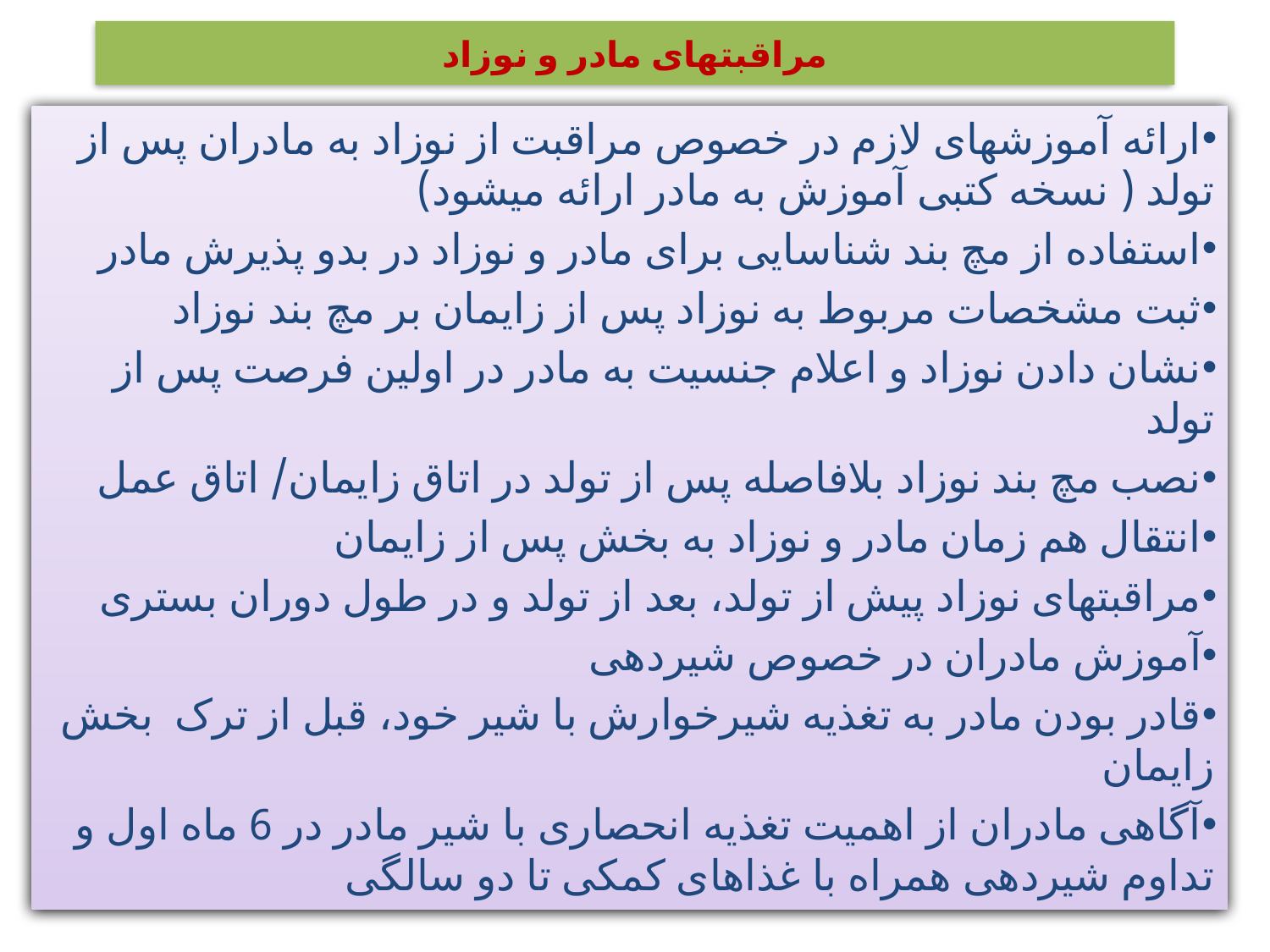

# مراقبت‏های مادر و نوزاد
ارائه آموزش‏های لازم در خصوص مراقبت از نوزاد به مادران پس از تولد ( نسخه کتبی آموزش به مادر ارائه می‏شود)
استفاده از مچ بند شناسایی برای مادر و نوزاد در بدو پذیرش مادر
ثبت مشخصات مربوط به نوزاد پس از زایمان بر مچ بند نوزاد
نشان دادن نوزاد و اعلام جنسیت به مادر در اولین فرصت پس از تولد
نصب مچ بند نوزاد بلافاصله پس از تولد در اتاق زایمان/ اتاق عمل
انتقال هم زمان مادر و نوزاد به بخش پس از زایمان
مراقبت‏های نوزاد پیش از تولد، بعد از تولد و در طول دوران بستری
آموزش مادران در خصوص شیردهی
قادر بودن مادر به تغذیه شیرخوارش با شیر خود، قبل از ترک  بخش زایمان
آگاهی مادران از اهمیت تغذیه انحصاری با شیر مادر در 6 ماه اول و تداوم شیردهی همراه با غذاهای کمکی تا دو سالگی